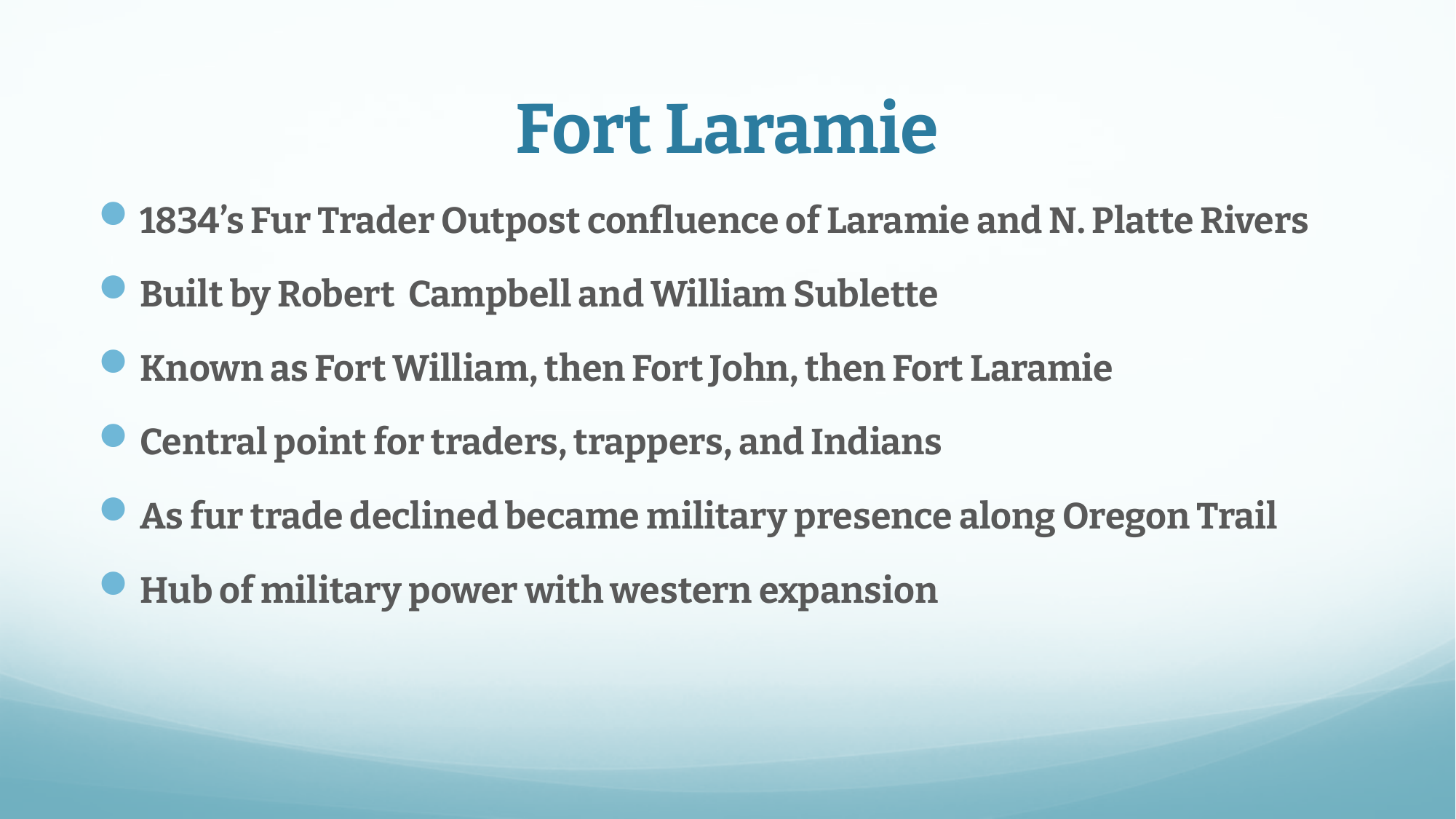

# Fort Laramie
1834’s Fur Trader Outpost confluence of Laramie and N. Platte Rivers
Built by Robert  Campbell and William Sublette
Known as Fort William, then Fort John, then Fort Laramie
Central point for traders, trappers, and Indians
As fur trade declined became military presence along Oregon Trail
Hub of military power with western expansion